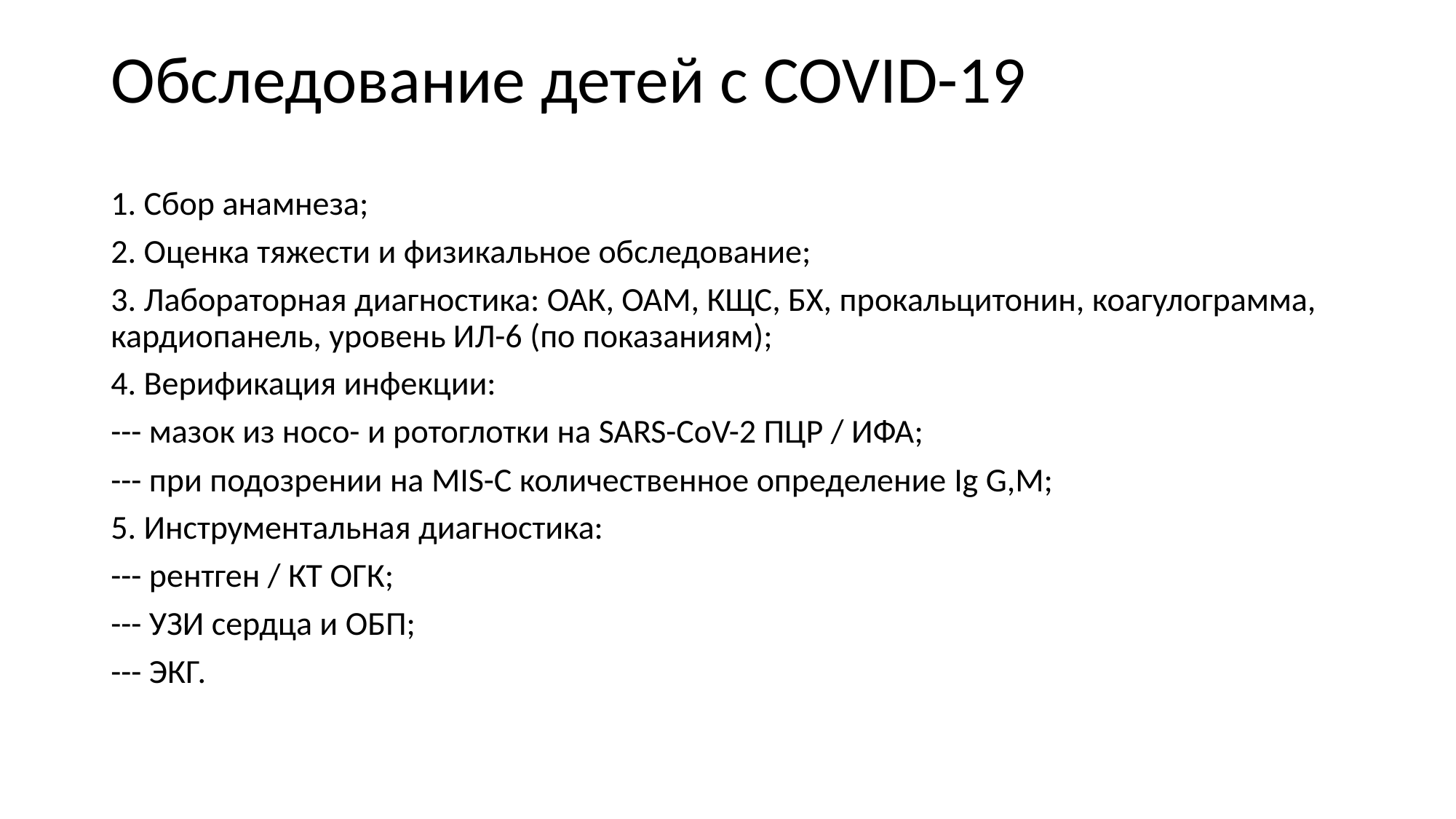

# Обследование детей с COVID-19
1. Сбор анамнеза;
2. Оценка тяжести и физикальное обследование;
3. Лабораторная диагностика: ОАК, ОАМ, КЩС, БХ, прокальцитонин, коагулограмма, кардиопанель, уровень ИЛ-6 (по показаниям);
4. Верификация инфекции:
--- мазок из носо- и ротоглотки на SARS-CoV-2 ПЦР / ИФА;
--- при подозрении на MIS-C количественное определение Ig G,M;
5. Инструментальная диагностика:
--- рентген / КТ ОГК;
--- УЗИ сердца и ОБП;
--- ЭКГ.